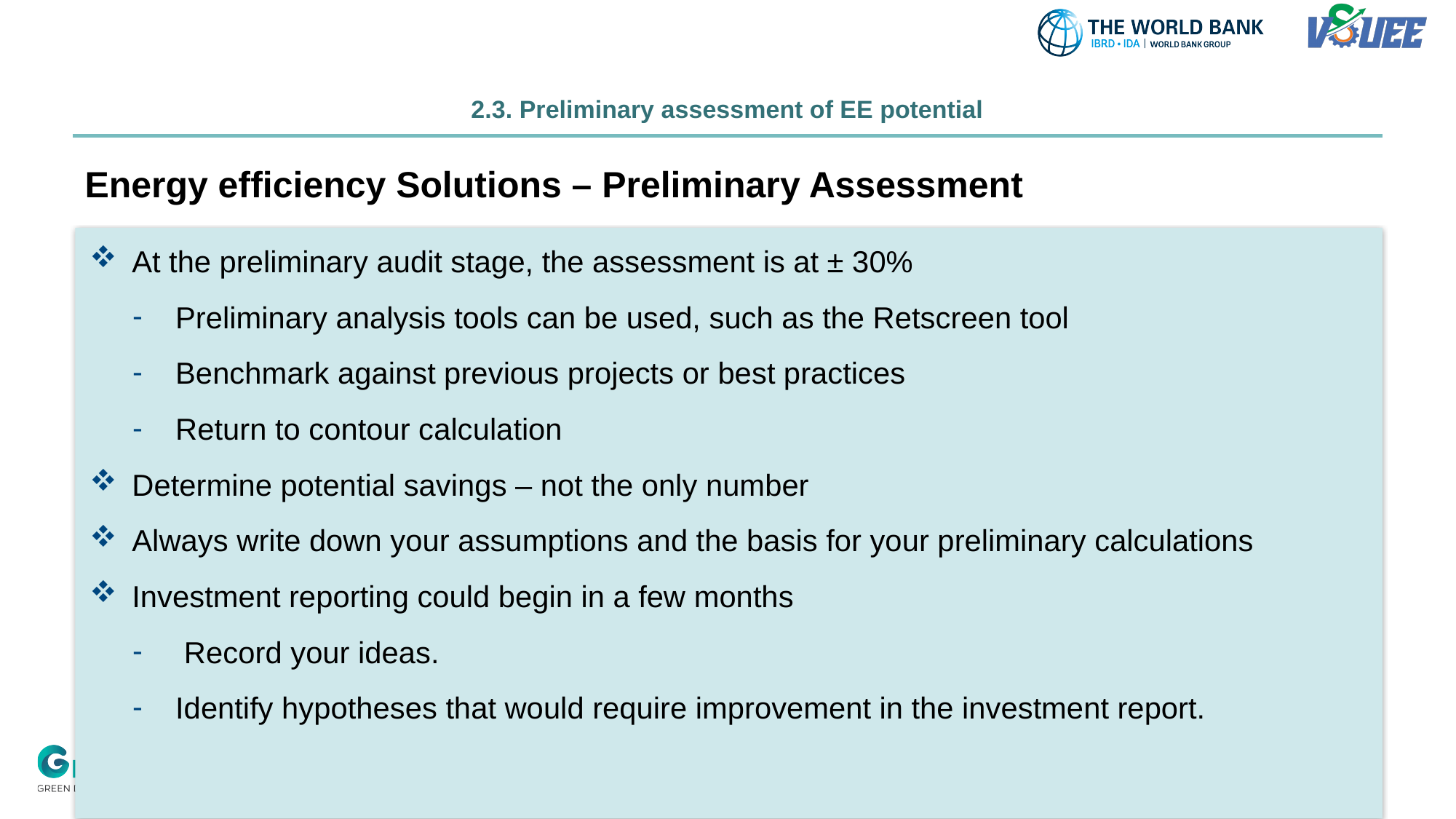

# 2.3. Preliminary assessment of EE potential
Energy efficiency Solutions – Preliminary Assessment
At the preliminary audit stage, the assessment is at ± 30%
Preliminary analysis tools can be used, such as the Retscreen tool
Benchmark against previous projects or best practices
Return to contour calculation
Determine potential savings – not the only number
Always write down your assumptions and the basis for your preliminary calculations
Investment reporting could begin in a few months
 Record your ideas.
Identify hypotheses that would require improvement in the investment report.